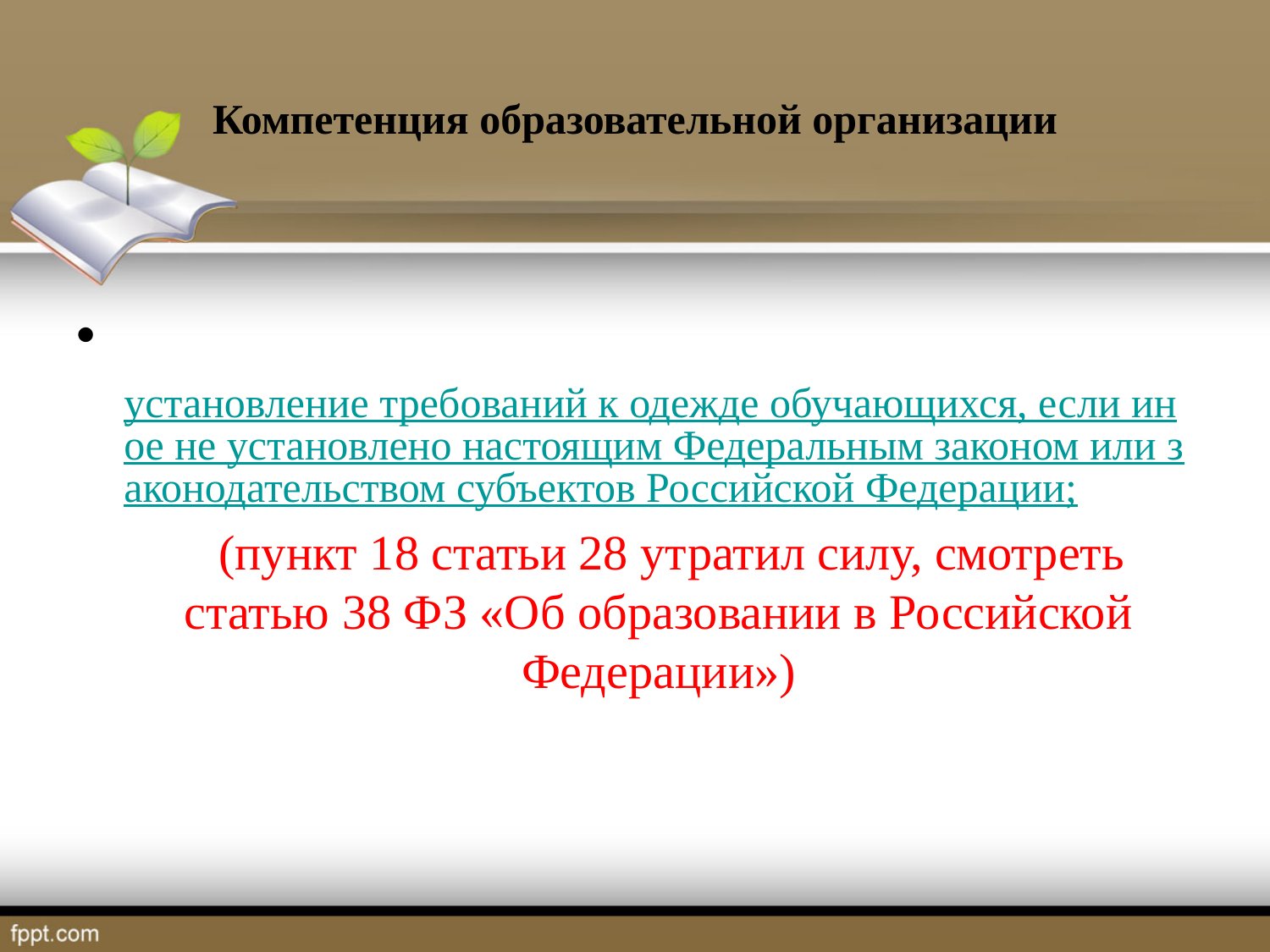

# Компетенция образовательной организации

 установление требований к одежде обучающихся, если иное не установлено настоящим Федеральным законом или законодательством субъектов Российской Федерации;
      (пункт 18 статьи 28 утратил силу, смотреть статью 38 ФЗ «Об образовании в Российской Федерации»)